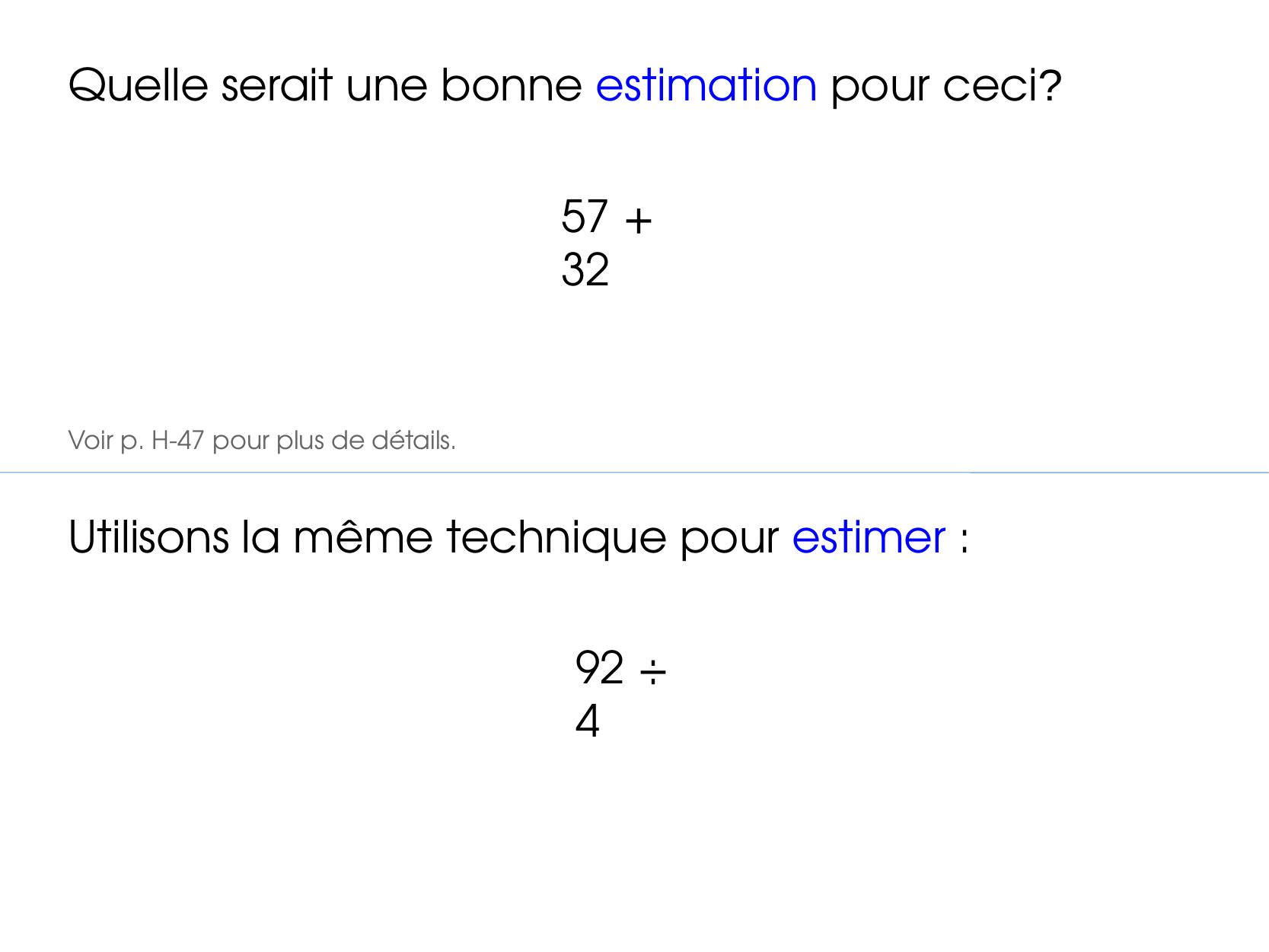

Quelle serait une bonne estimation pour ceci?
57 + 32
Voir p. H-47 pour plus de détails.
Utilisons la même technique pour estimer :
92 ÷ 4